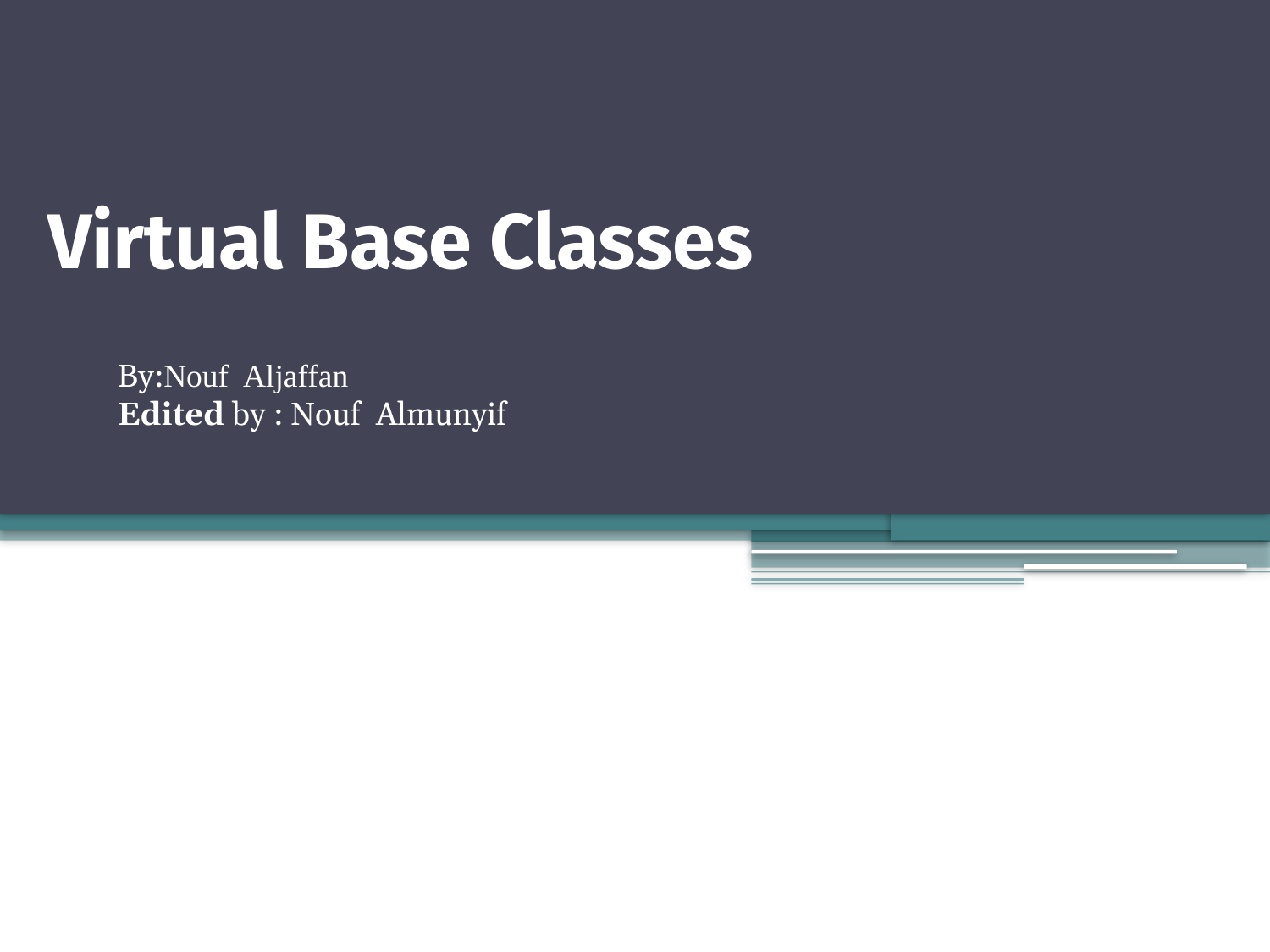

# Virtual Base Classes
By:Nouf  Aljaffan
Edited by : Nouf  Almunyif